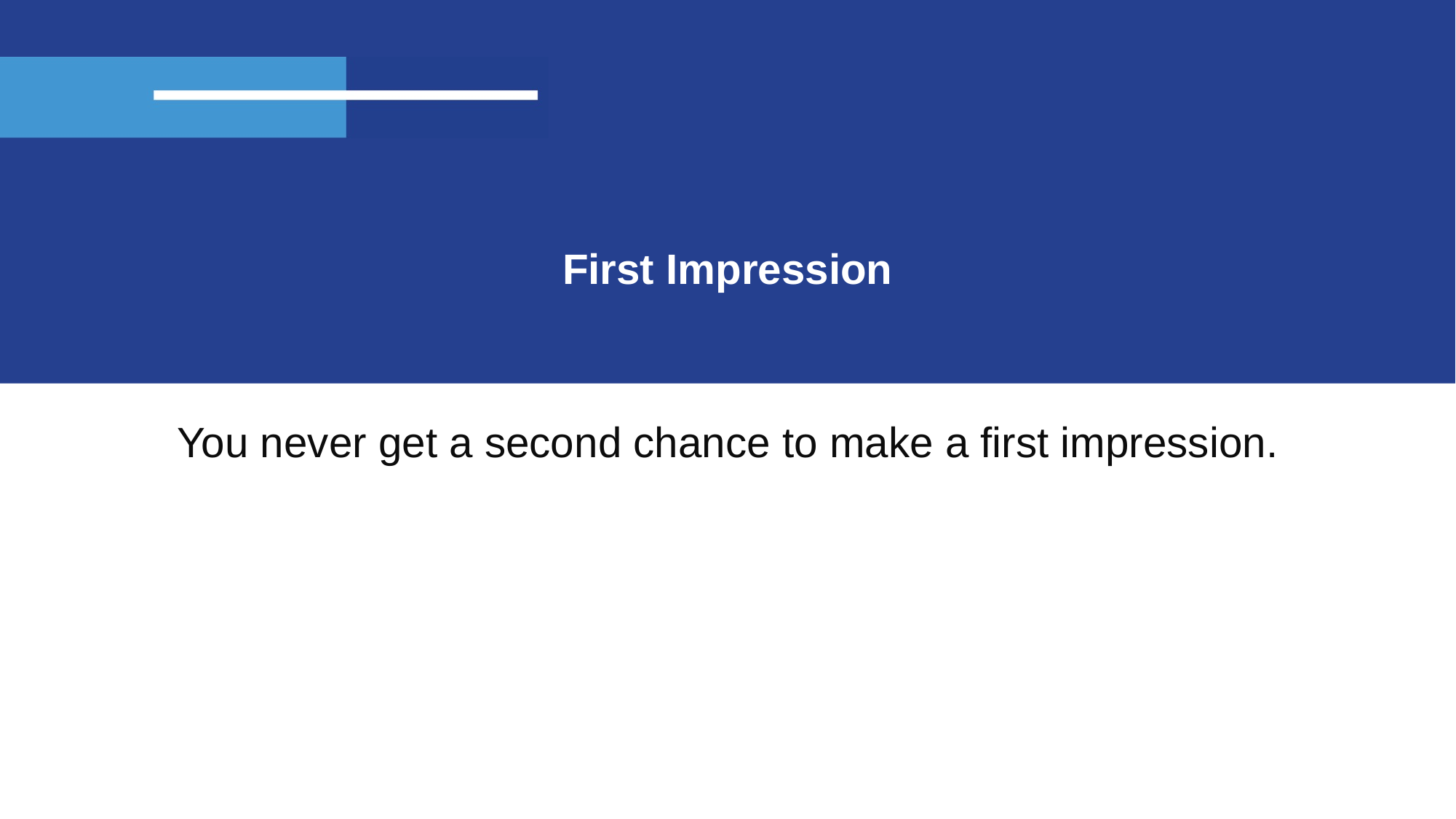

# First Impression
You never get a second chance to make a first impression.